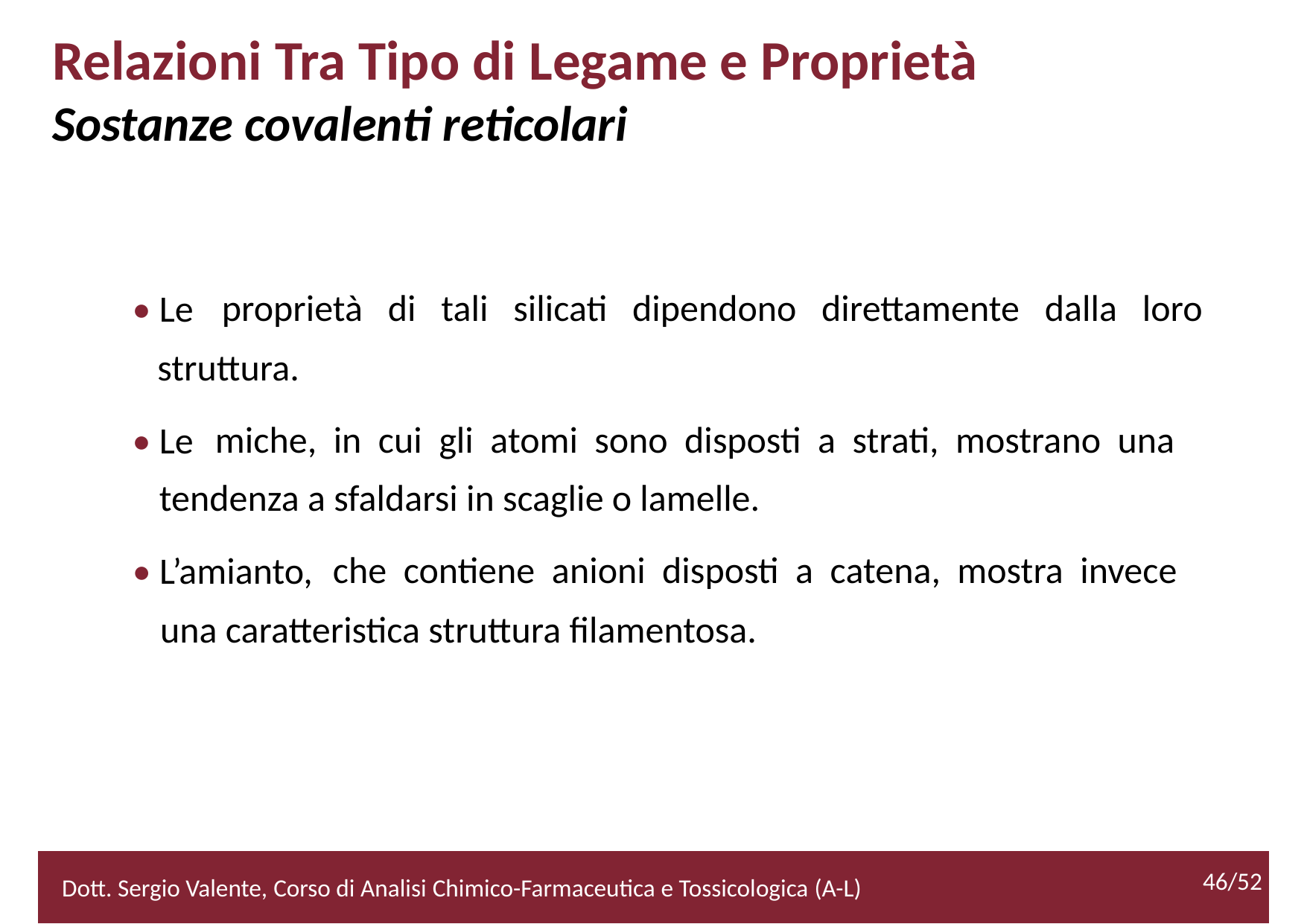

Relazioni Tra Tipo di Legame e Proprietà
Sostanze covalenti reticolari
• Le
proprietà   di   tali   silicati   dipendono   direttamente   dalla   loro
struttura.
• Le
miche,  in  cui  gli  atomi  sono  disposti  a  strati,  mostrano  una
tendenza a sfaldarsi in scaglie o lamelle.
• L’amianto,
che  contiene  anioni  disposti  a  catena,  mostra  invece
una caratteristica struttura filamentosa.

46/52
Dott. Sergio Valente, Corso di Analisi Chimico-Farmaceutica e Tossicologica (A-L)